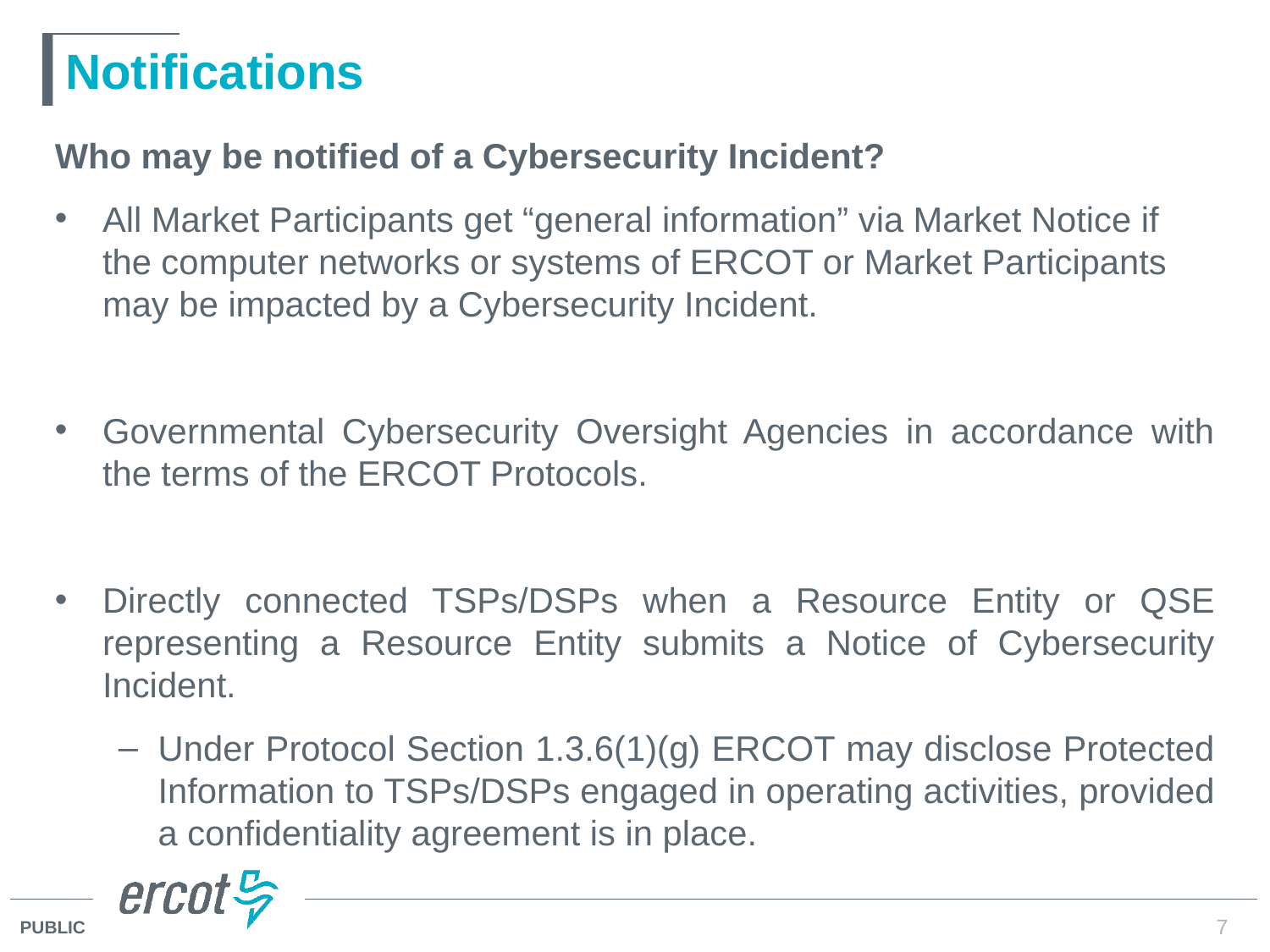

# Notifications
Who may be notified of a Cybersecurity Incident?
All Market Participants get “general information” via Market Notice if the computer networks or systems of ERCOT or Market Participants may be impacted by a Cybersecurity Incident.

Governmental Cybersecurity Oversight Agencies in accordance with the terms of the ERCOT Protocols.

Directly connected TSPs/DSPs when a Resource Entity or QSE representing a Resource Entity submits a Notice of Cybersecurity Incident.
Under Protocol Section 1.3.6(1)(g) ERCOT may disclose Protected Information to TSPs/DSPs engaged in operating activities, provided a confidentiality agreement is in place.

7